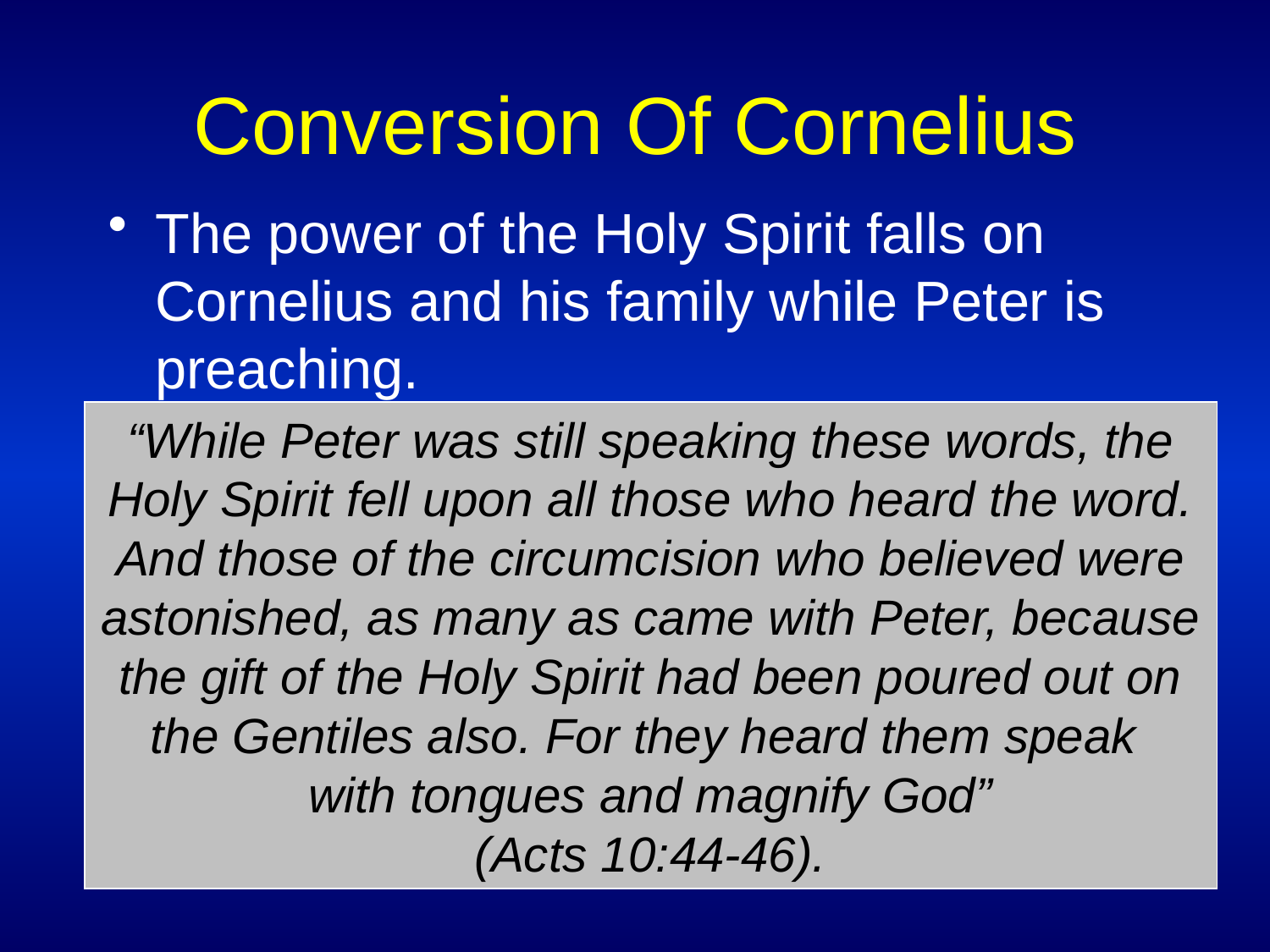

# Conversion Of Cornelius
The power of the Holy Spirit falls on Cornelius and his family while Peter is preaching.
“While Peter was still speaking these words, the Holy Spirit fell upon all those who heard the word. And those of the circumcision who believed were astonished, as many as came with Peter, because the gift of the Holy Spirit had been poured out on the Gentiles also. For they heard them speak
with tongues and magnify God”
(Acts 10:44-46).